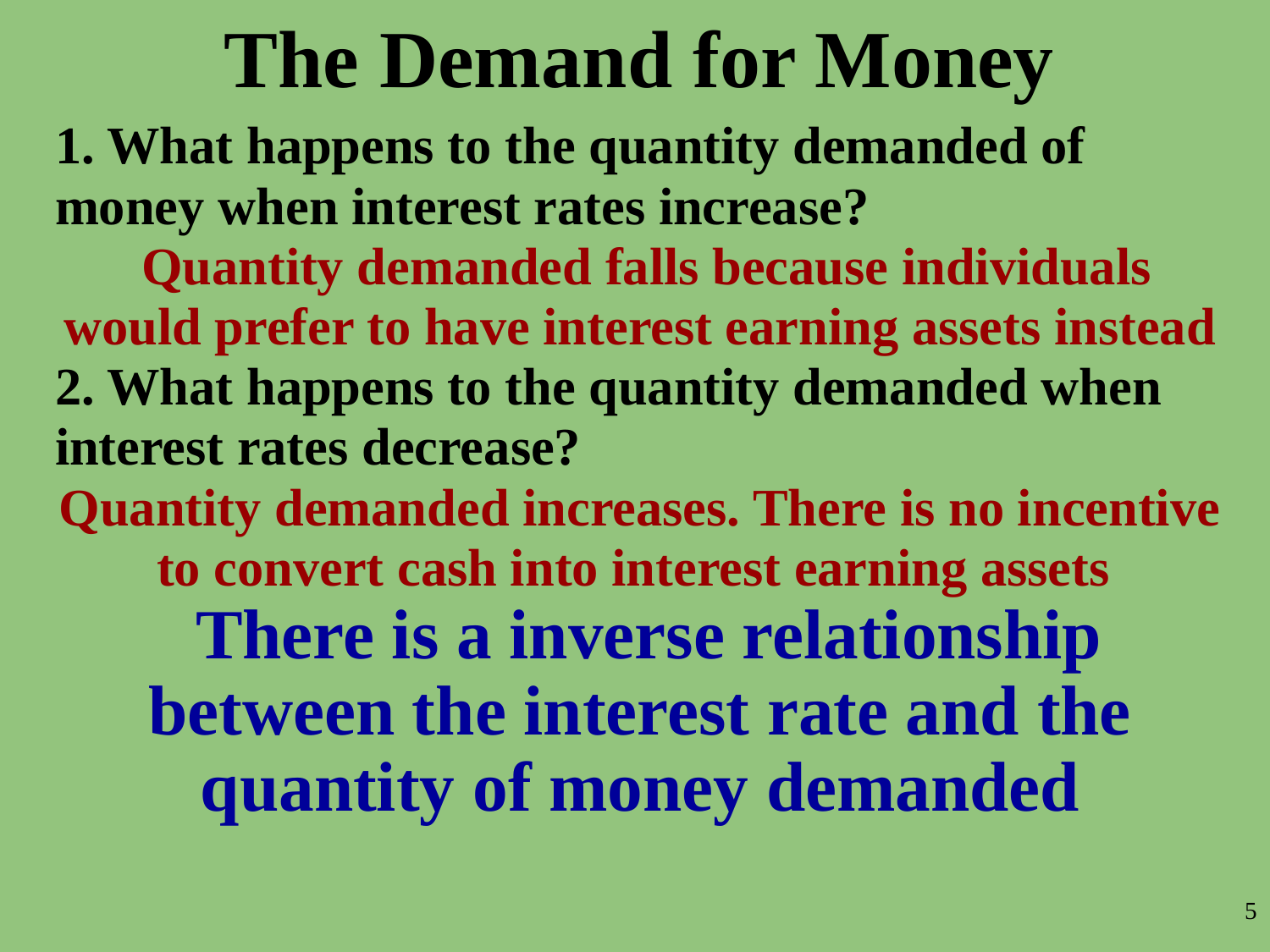

The Demand for Money
1. What happens to the quantity demanded of money when interest rates increase?
 Quantity demanded falls because individuals would prefer to have interest earning assets instead
2. What happens to the quantity demanded when interest rates decrease?
Quantity demanded increases. There is no incentive to convert cash into interest earning assets
 There is a inverse relationship between the interest rate and the quantity of money demanded
5